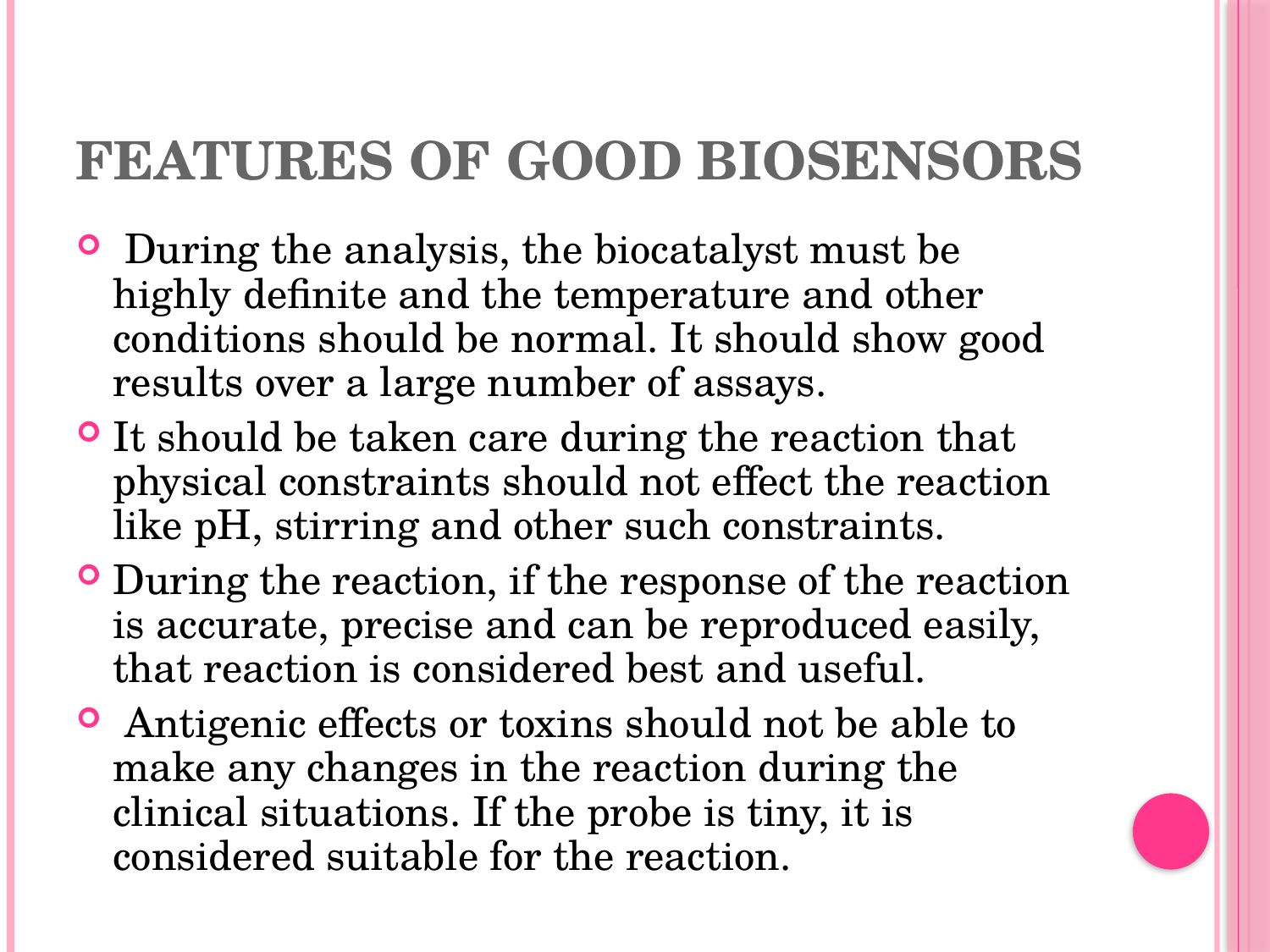

# Features of good biosensors
 During the analysis, the biocatalyst must be highly definite and the temperature and other conditions should be normal. It should show good results over a large number of assays.
It should be taken care during the reaction that physical constraints should not effect the reaction like pH, stirring and other such constraints.
During the reaction, if the response of the reaction is accurate, precise and can be reproduced easily, that reaction is considered best and useful.
 Antigenic effects or toxins should not be able to make any changes in the reaction during the clinical situations. If the probe is tiny, it is considered suitable for the reaction.